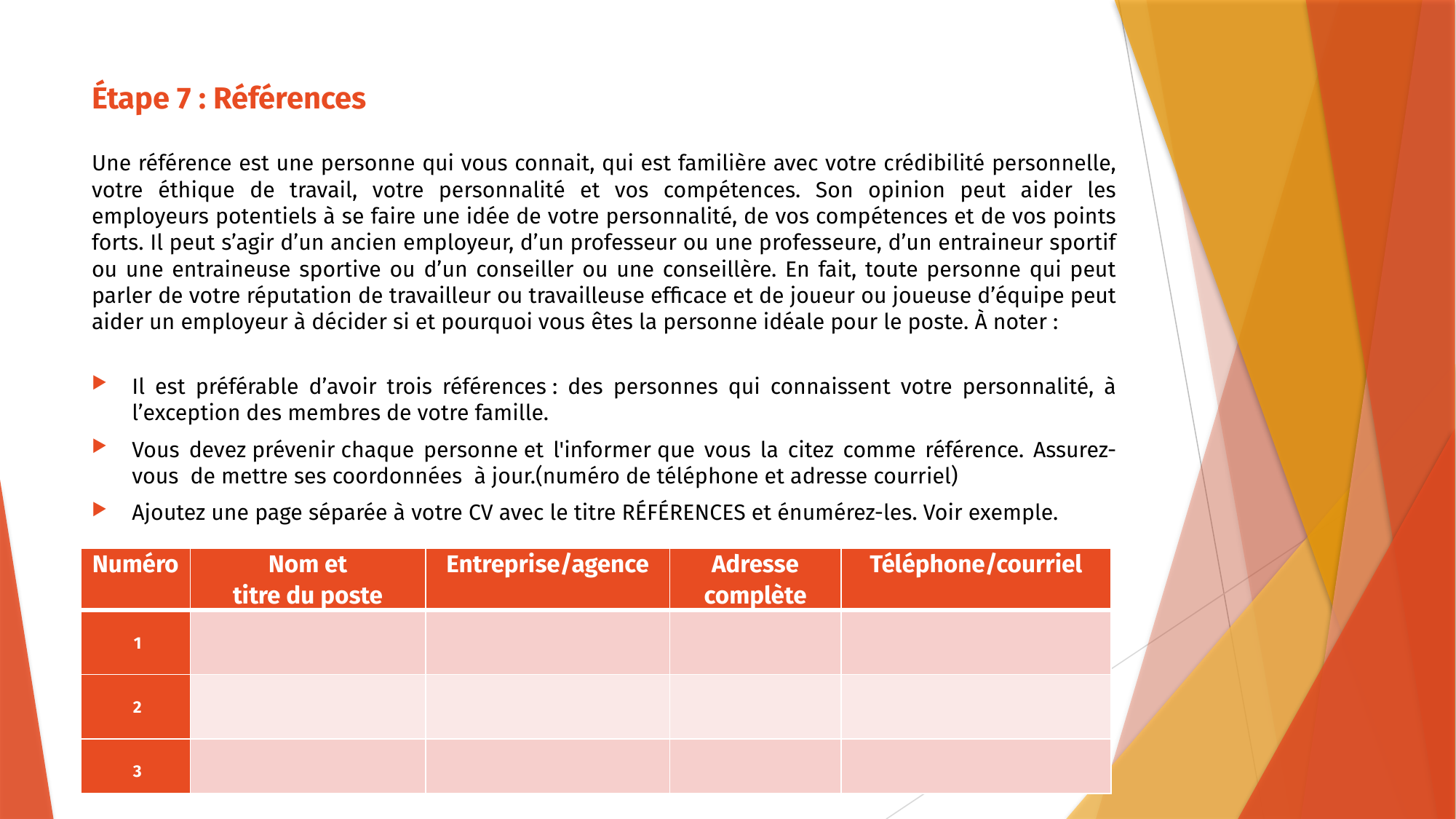

# Étape 7 : Références
Une référence est une personne qui vous connait, qui est familière avec votre crédibilité personnelle, votre éthique de travail, votre personnalité et vos compétences. Son opinion peut aider les employeurs potentiels à se faire une idée de votre personnalité, de vos compétences et de vos points forts. Il peut s’agir d’un ancien employeur, d’un professeur ou une professeure, d’un entraineur sportif ou une entraineuse sportive ou d’un conseiller ou une conseillère. En fait, toute personne qui peut parler de votre réputation de travailleur ou travailleuse efficace et de joueur ou joueuse d’équipe peut aider un employeur à décider si et pourquoi vous êtes la personne idéale pour le poste. À noter :

Il est préférable d’avoir trois références : des personnes qui connaissent votre personnalité, à l’exception des membres de votre famille.
Vous devez prévenir chaque personne et l'informer que vous la citez comme référence. Assurez-vous  de mettre ses coordonnées  à jour.(numéro de téléphone et adresse courriel)
Ajoutez une page séparée à votre CV avec le titre RÉFÉRENCES et énumérez-les. Voir exemple.

| Numéro | Nom et titre du poste | Entreprise/agence | Adresse complète | Téléphone/courriel |
| --- | --- | --- | --- | --- |
| 1 |  |  |  |  |
| 2 |  |  |  |  |
| 3 |  |  |  |  |